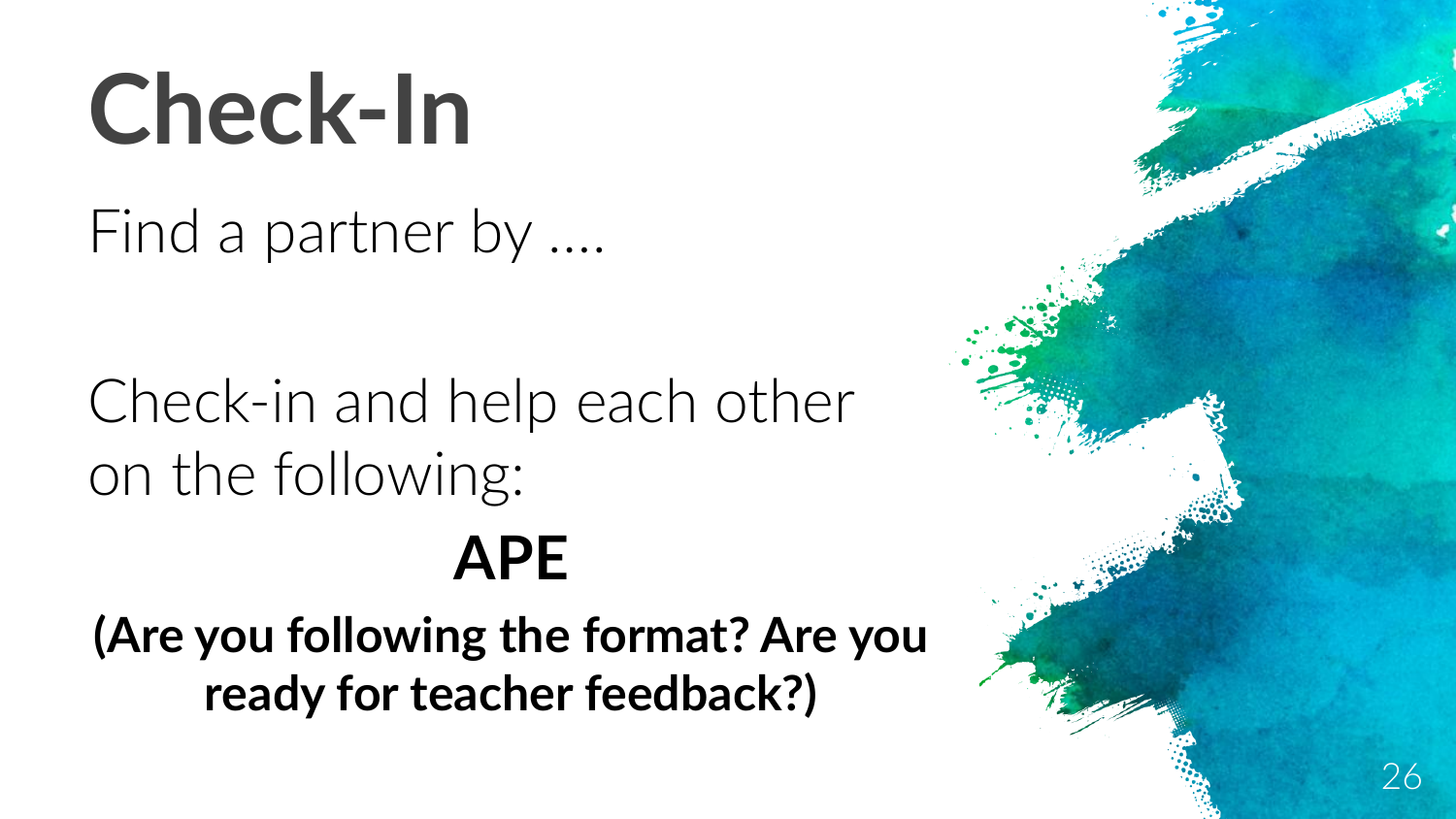

# Check-In
Find a partner by ….

Check-in and help each other on the following:
APE
(Are you following the format? Are you ready for teacher feedback?)
26